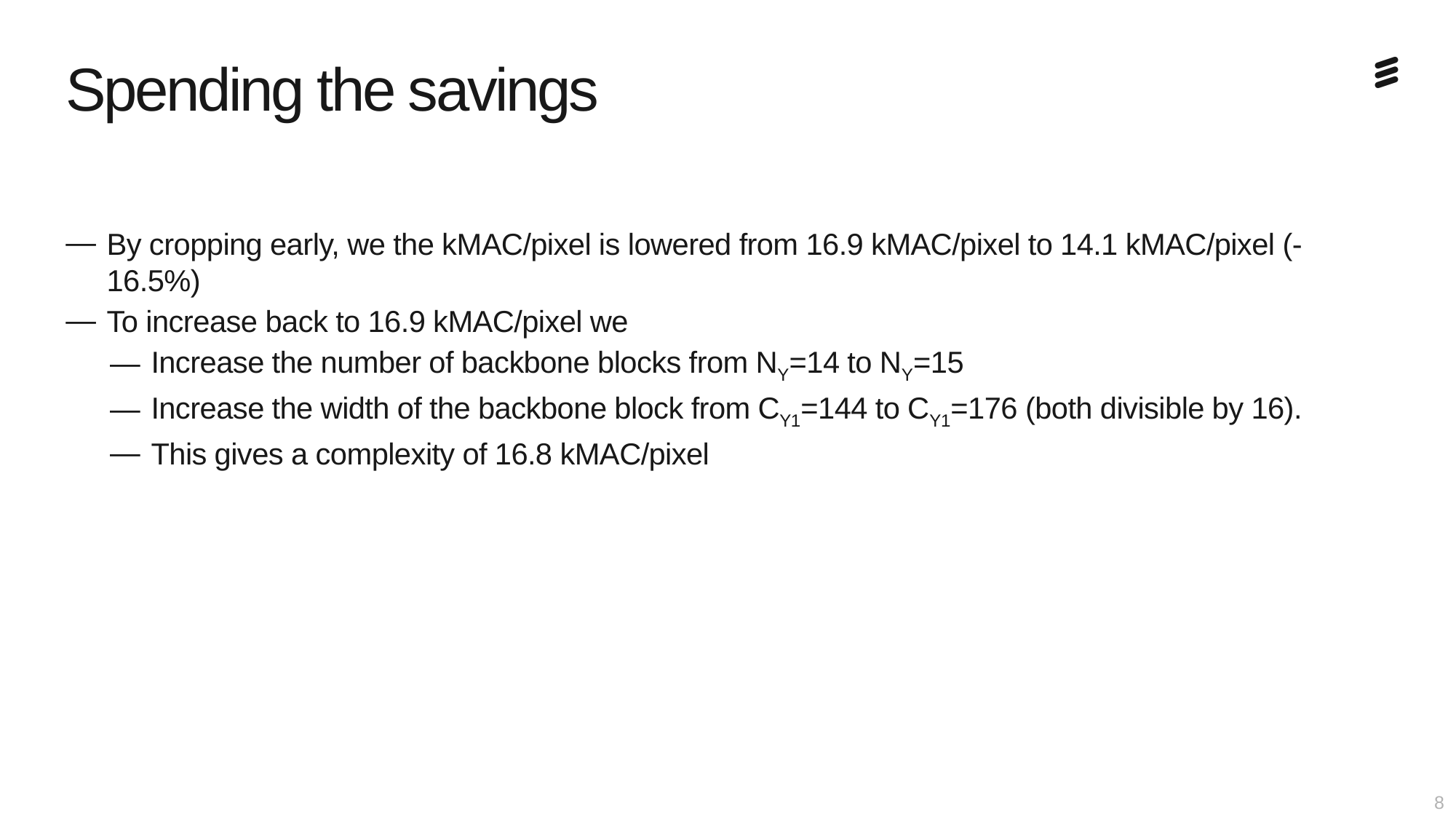

# Spending the savings
By cropping early, we the kMAC/pixel is lowered from 16.9 kMAC/pixel to 14.1 kMAC/pixel (-16.5%)
To increase back to 16.9 kMAC/pixel we
Increase the number of backbone blocks from NY=14 to NY=15
Increase the width of the backbone block from CY1=144 to CY1=176 (both divisible by 16).
This gives a complexity of 16.8 kMAC/pixel

8